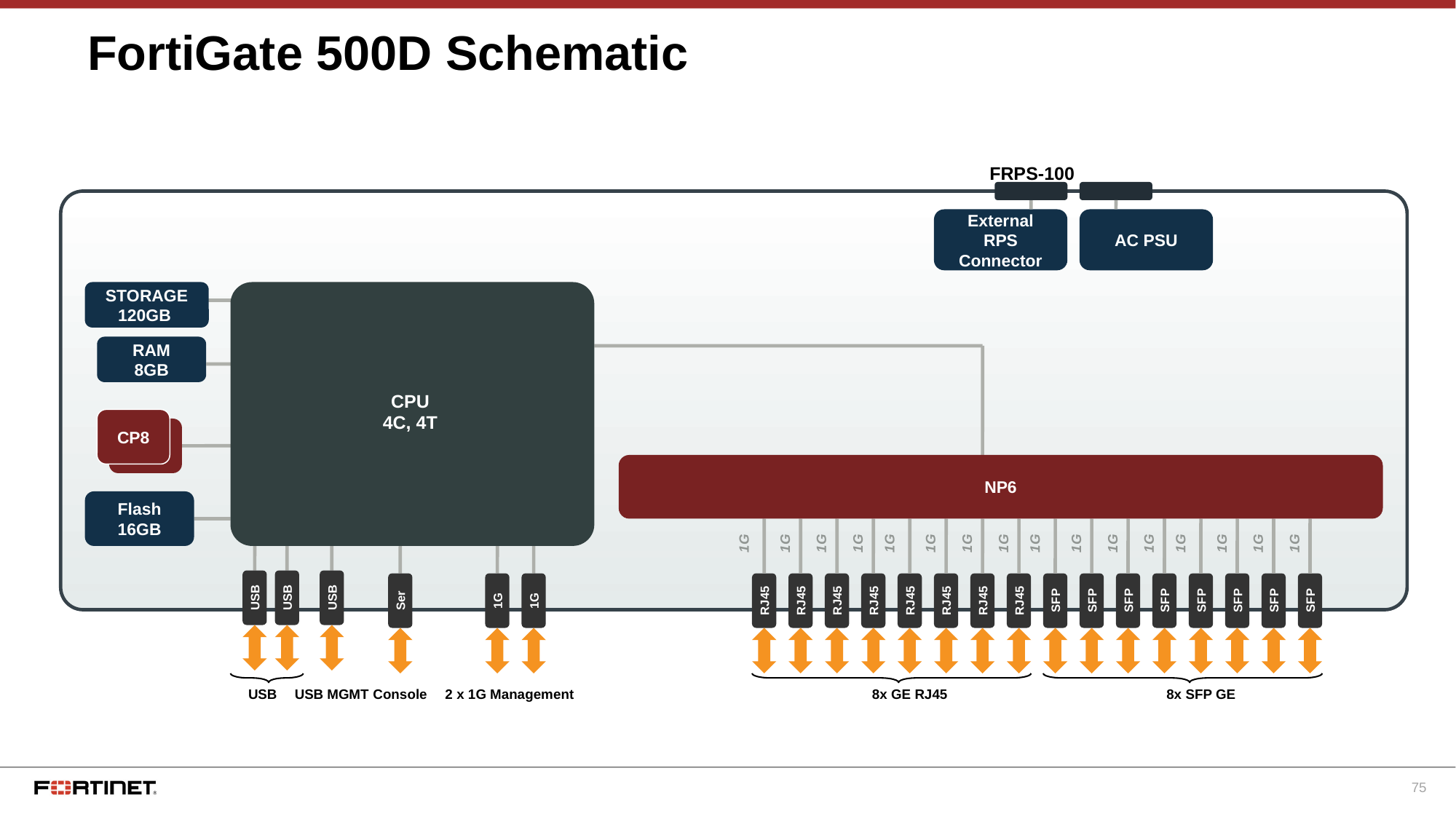

# FortiGate 500D Schematic
FRPS-100

External RPS Connector
AC PSU
STORAGE
120GB

RAM
8GB

CPU
4C, 4T
CP8
CP8

NP6
Flash
16GB
Intel Core i7

1G
1G
1G
1G
1G
1G
1G
1G
1G
1G
1G
1G
1G
1G
1G
1G

USB
USB
USB
Ser
1G
1G
RJ45
RJ45
RJ45
RJ45
RJ45
RJ45
RJ45
RJ45
SFP
SFP
SFP
SFP
SFP
SFP
SFP
SFP

USB
USB MGMT
Console
2 x 1G Management
8x GE RJ45
8x SFP GE